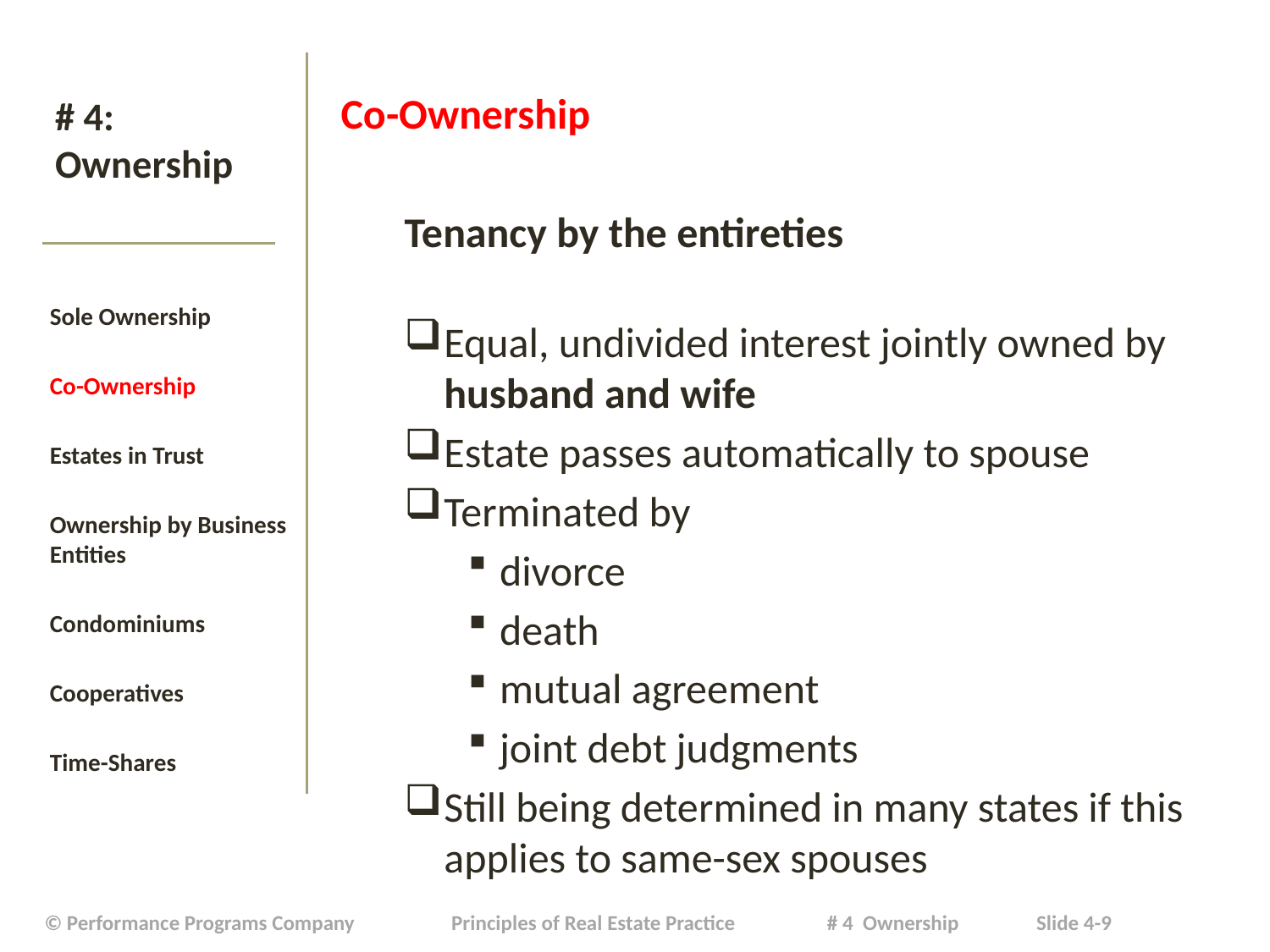

# # 4: Ownership

Co-Ownership

Tenancy by the entireties
Equal, undivided interest jointly owned by husband and wife
Estate passes automatically to spouse
Terminated by
divorce
death
mutual agreement
joint debt judgments
Still being determined in many states if this applies to same-sex spouses

Sole Ownership

Co-Ownership

Estates in Trust

Ownership by Business Entities

Condominiums

Cooperatives

Time-Shares

| © Performance Programs Company Principles of Real Estate Practice # 4 Ownership Slide 4-9 |
| --- |